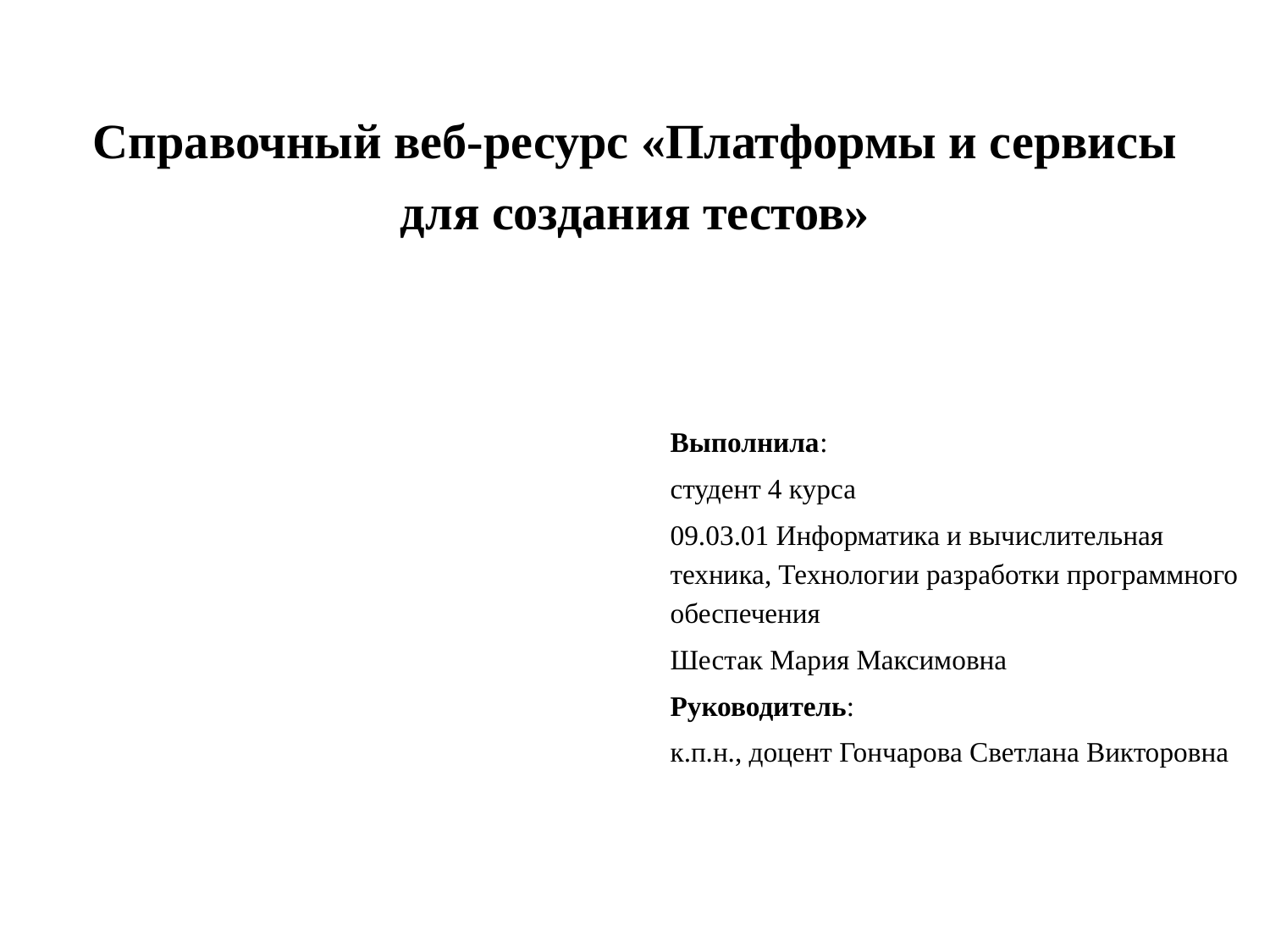

# Справочный веб-ресурс «Платформы и сервисы для создания тестов»
Выполнила:
студент 4 курса
09.03.01 Информатика и вычислительная техника, Технологии разработки программного  обеспечения
Шестак Мария Максимовна
Руководитель:
к.п.н., доцент Гончарова Светлана Викторовна